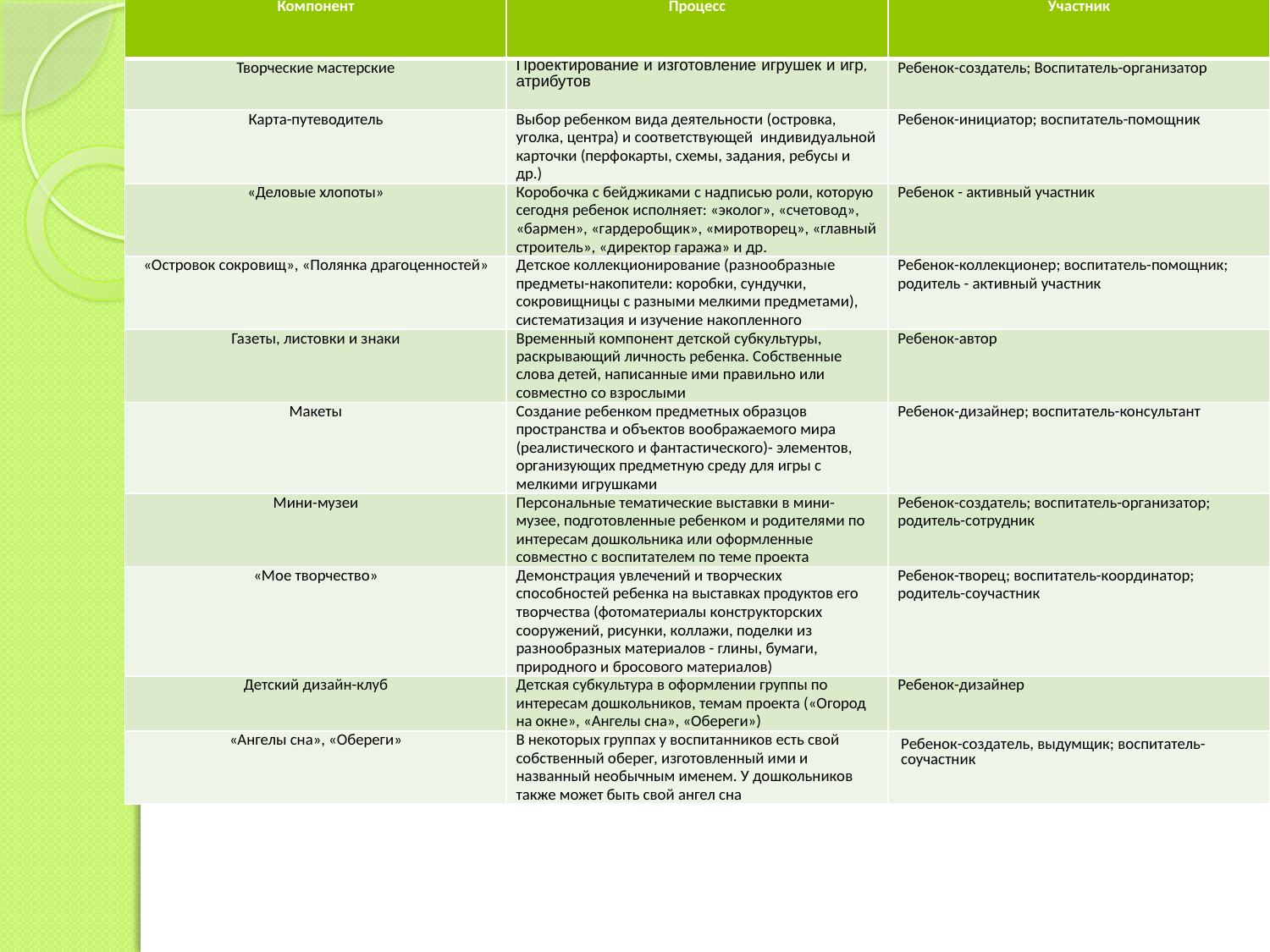

| Компонент | Процесс | Участник |
| --- | --- | --- |
| Творческие мастерские | Проектирование и изготовление игрушек и игр, атрибутов | Ребенок-создатель; Воспитатель-организатор |
| Карта-путеводитель | Выбор ребенком вида деятельности (островка, уголка, центра) и соответствующей индивидуальной карточки (перфокарты, схемы, задания, ребусы и др.) | Ребенок-инициатор; воспитатель-помощник |
| «Деловые хлопоты» | Коробочка с бейджиками с надписью роли, которую сегодня ребенок исполняет: «эколог», «счетовод», «бармен», «гардеробщик», «миротворец», «главный строитель», «директор гаража» и др. | Ребенок - активный участник |
| «Островок сокровищ», «Полянка драгоценностей» | Детское коллекционирование (разнообразные предметы-накопители: коробки, сундучки, сокровищницы с разными мелкими предметами), систематизация и изучение накопленного | Ребенок-коллекционер; воспитатель-помощник; родитель - активный участник |
| Газеты, листовки и знаки | Временный компонент детской субкультуры, раскрывающий личность ребенка. Собственные слова детей, написанные ими правильно или совместно со взрослыми | Ребенок-автор |
| Макеты | Создание ребенком предметных образцов пространства и объектов воображаемого мира (реалистического и фантастического)- элементов, организующих предметную среду для игры с мелкими игрушками | Ребенок-дизайнер; воспитатель-консультант |
| Мини-музеи | Персональные тематические выставки в мини-музее, подготовленные ребенком и родителями по интересам дошкольника или оформленные совместно с воспитателем по теме проекта | Ребенок-создатель; воспитатель-организатор; родитель-сотрудник |
| «Мое творчество» | Демонстрация увлечений и творческих способностей ребенка на выставках продуктов его творчества (фотоматериалы конструкторских сооружений, рисунки, коллажи, поделки из разнообразных материалов - глины, бумаги, природного и бросового материалов) | Ребенок-творец; воспитатель-координатор; родитель-соучастник |
| Детский дизайн-клуб | Детская субкультура в оформлении группы по интересам дошкольников, темам проекта («Огород на окне», «Ангелы сна», «Обереги») | Ребенок-дизайнер |
| «Ангелы сна», «Обереги» | В некоторых группах у воспитанников есть свой собственный оберег, изготовленный ими и названный необычным именем. У дошкольников также может быть свой ангел сна | Ребенок-создатель, выдумщик; воспитатель-соучастник |